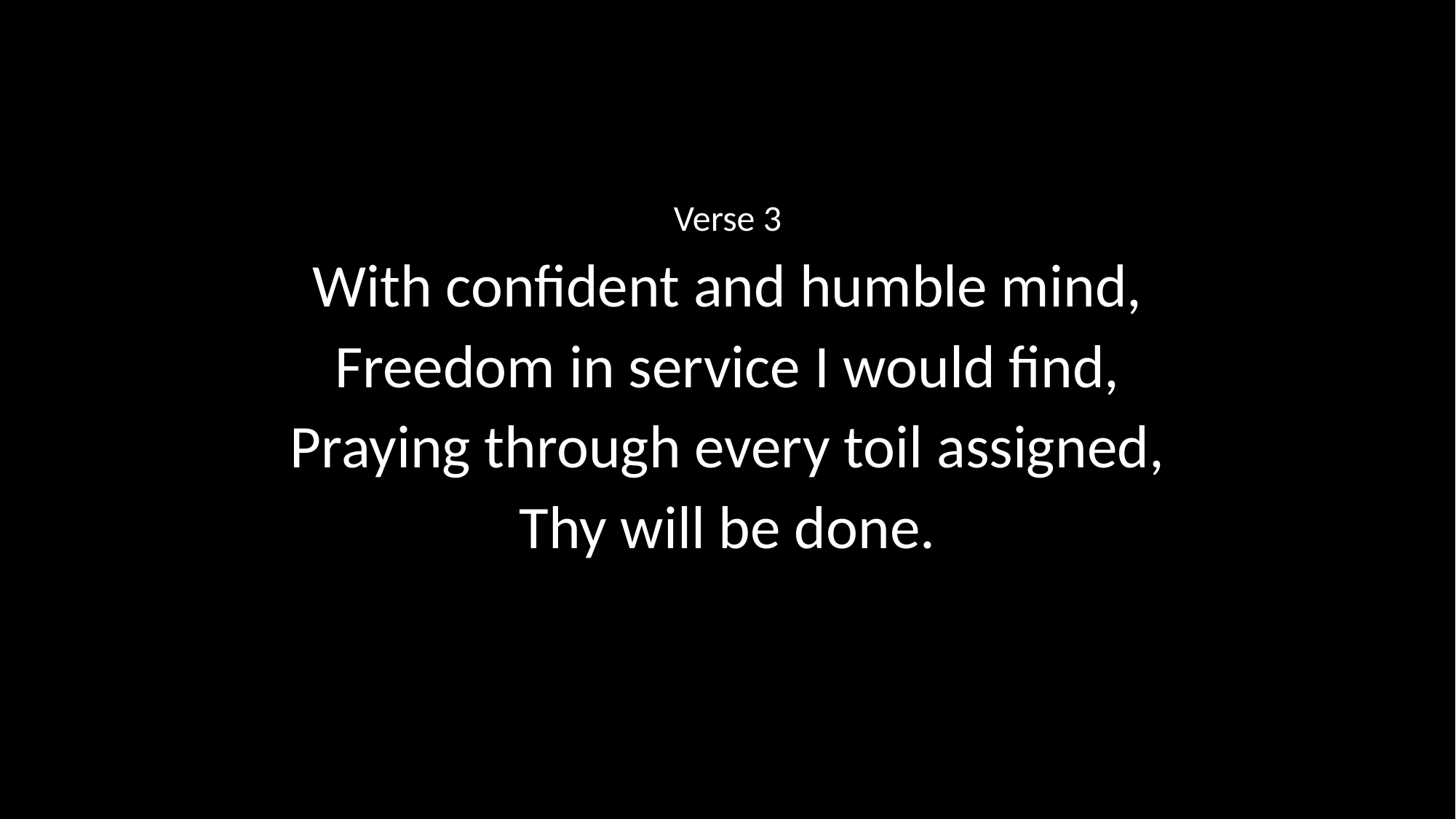

Verse 3
With confident and humble mind,
Freedom in service I would find,
Praying through every toil assigned,
Thy will be done.